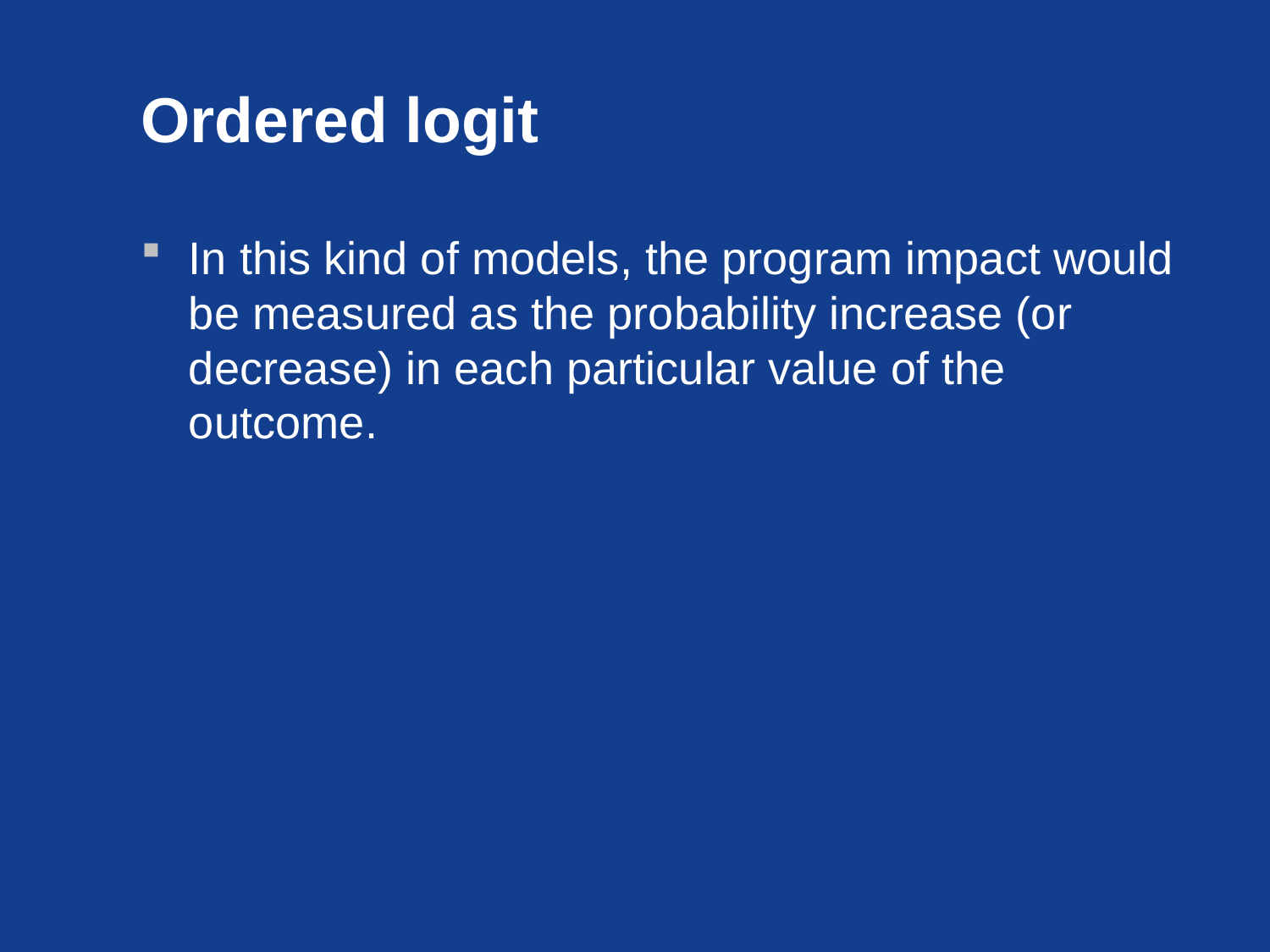

# Ordered logit
In this kind of models, the program impact would be measured as the probability increase (or decrease) in each particular value of the outcome.